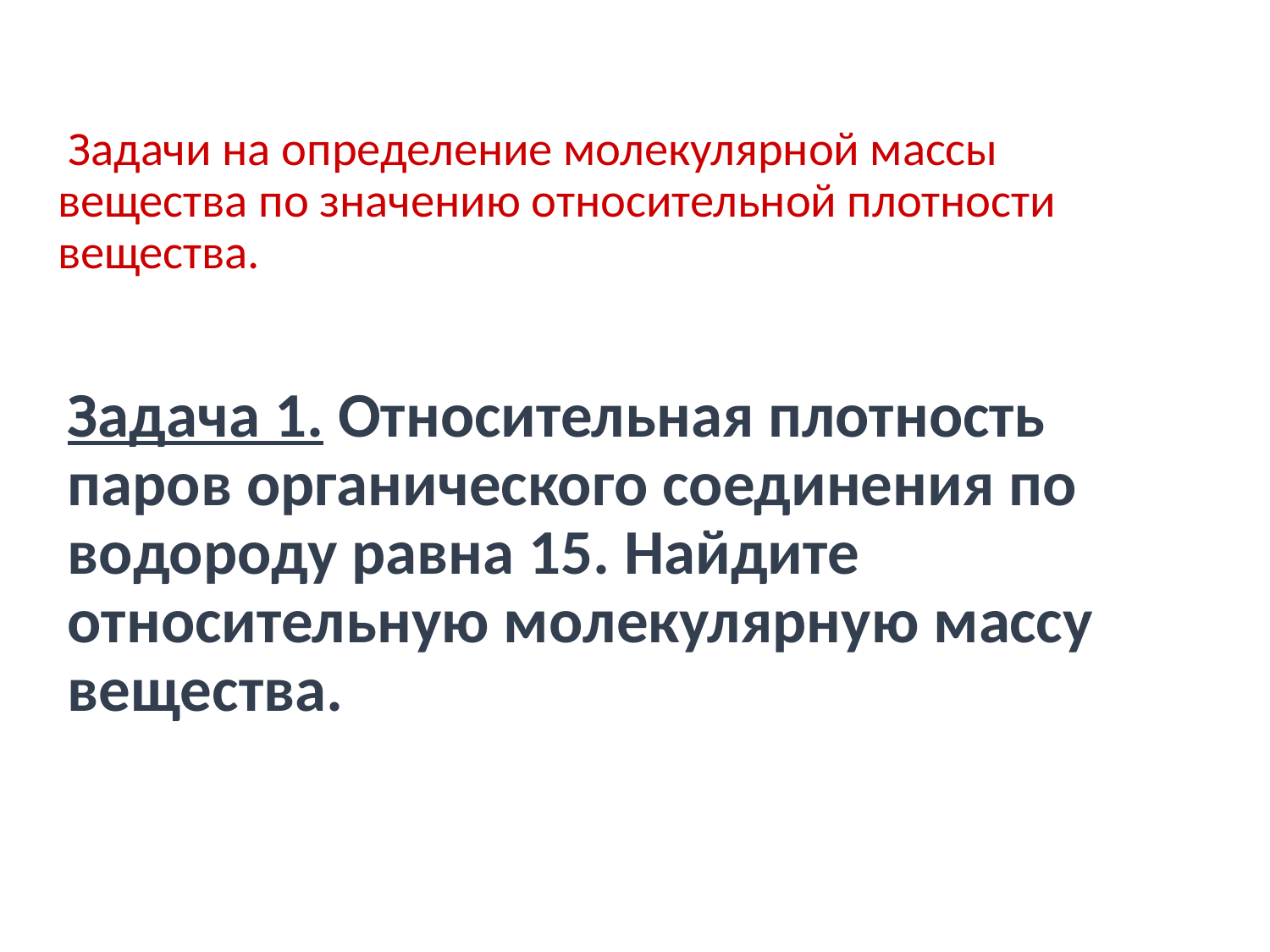

# Задачи на определение молекулярной массы вещества по значению относительной плотности вещества.
Задача 1. Относительная плотность паров органического соединения по водороду равна 15. Найдите относительную молекулярную массу вещества.